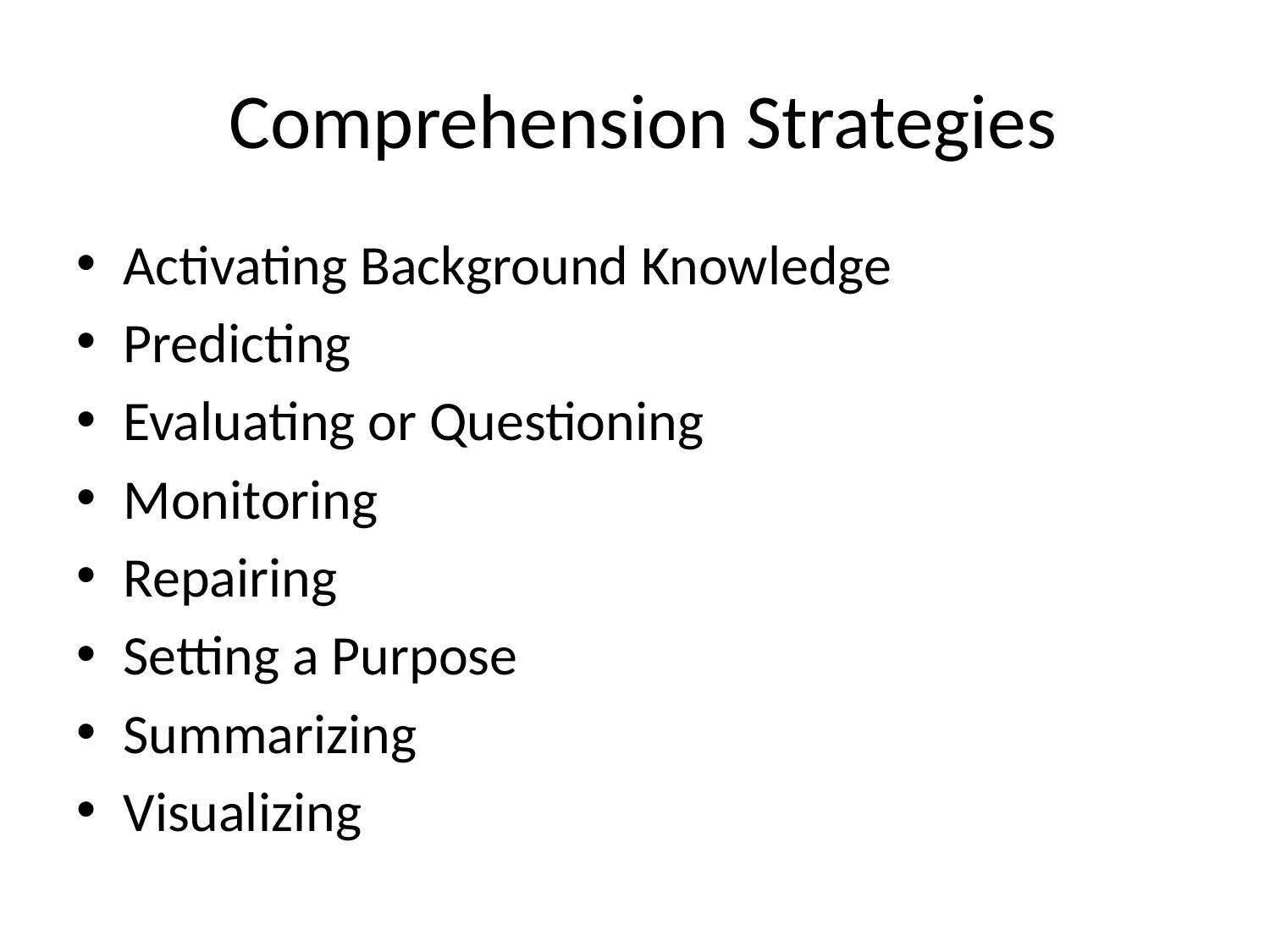

# Comprehension Strategies
Activating Background Knowledge
Predicting
Evaluating or Questioning
Monitoring
Repairing
Setting a Purpose
Summarizing
Visualizing